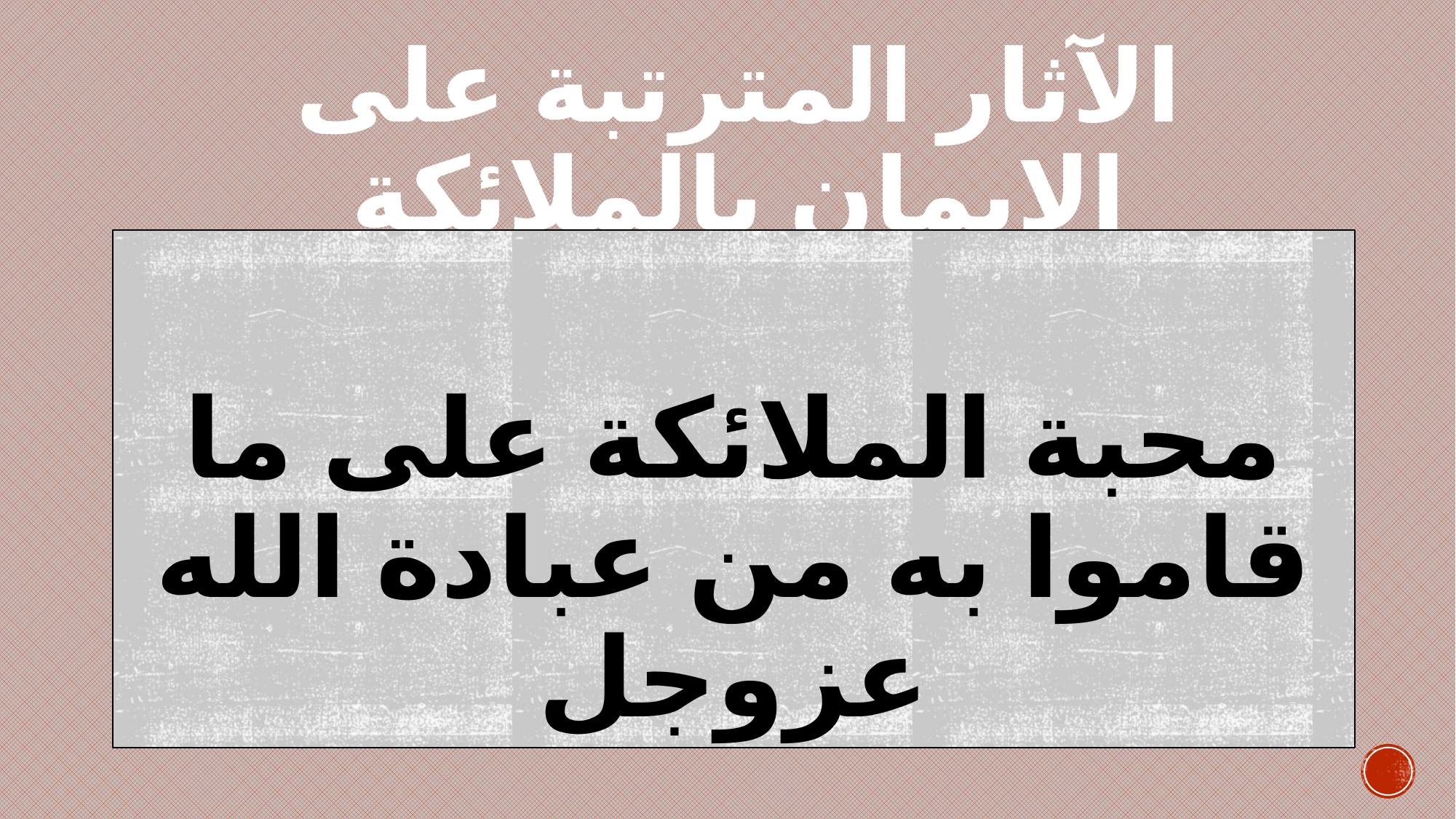

# الآثار المترتبة على الإيمان بالملائكة

محبة الملائكة على ما قاموا به من عبادة الله عزوجل